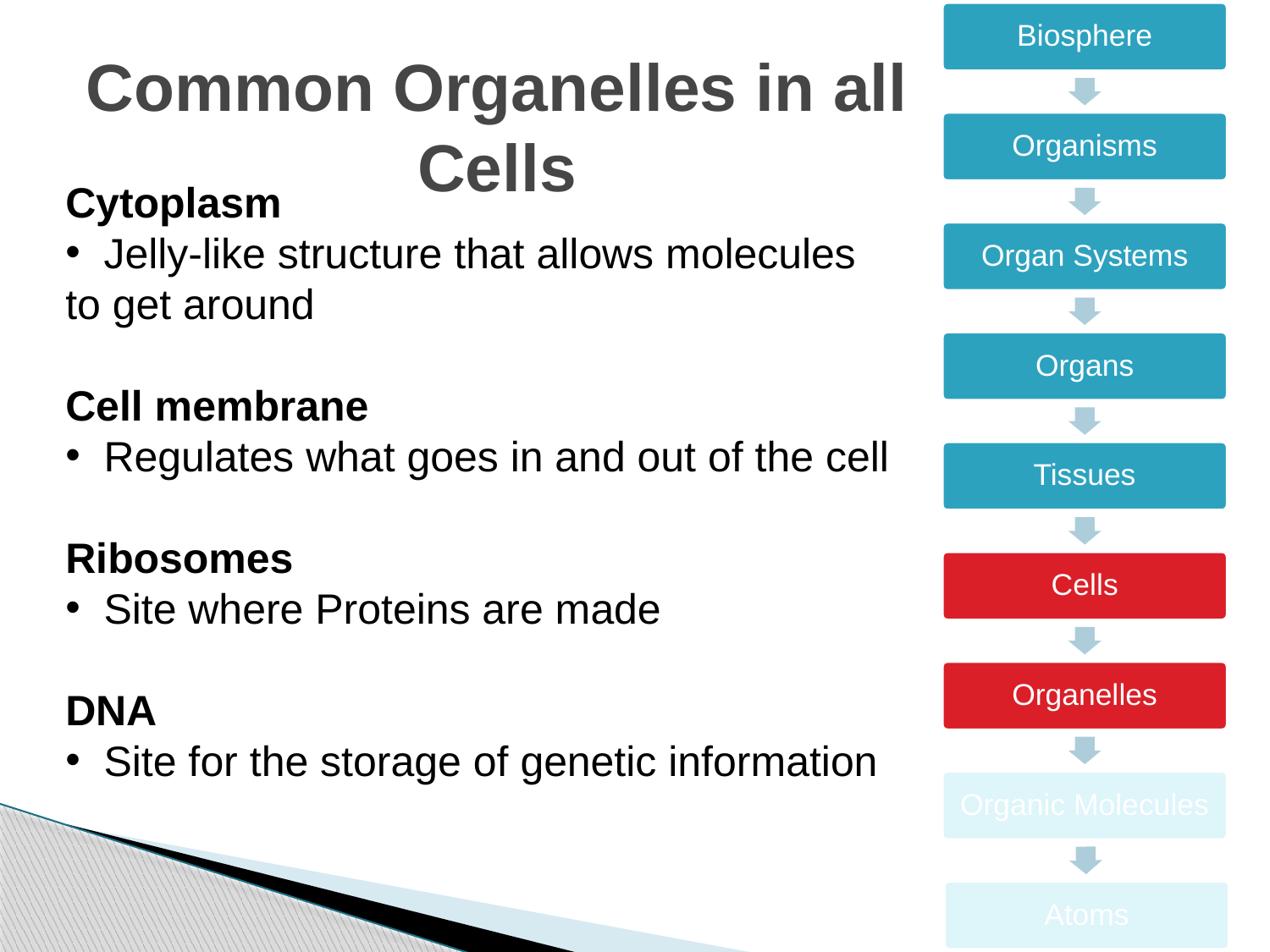

Biosphere

Organisms

Organ Systems

Organs

Tissues

Cells

Organelles

Organic Molecules

Atoms
# Common Organelles in all Cells
Cytoplasm
  Jelly-like structure that allows molecules to get around

Cell membrane
  Regulates what goes in and out of the cell

Ribosomes
  Site where Proteins are made

DNA
  Site for the storage of genetic information